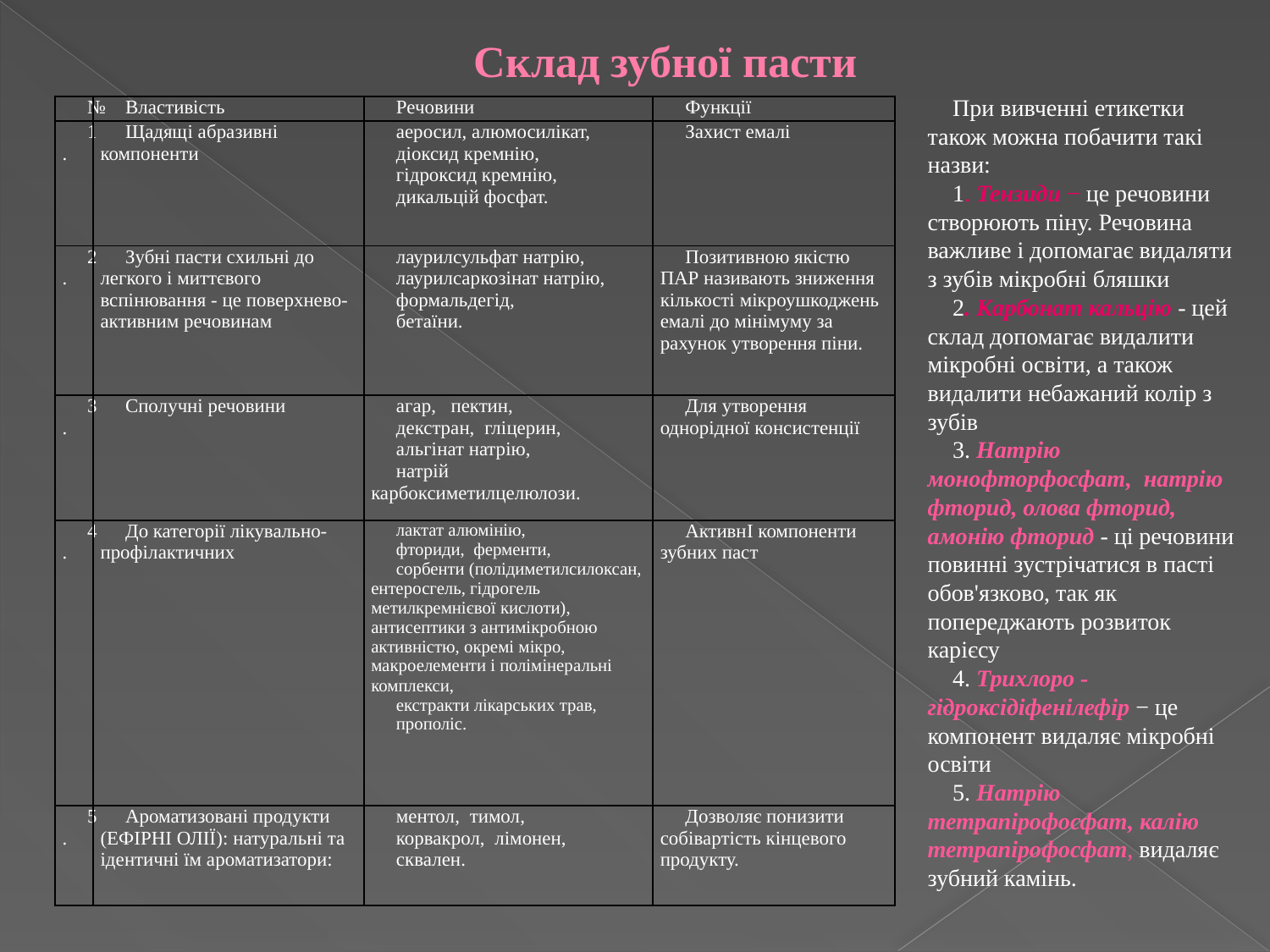

# Склад зубної пасти
При вивченні етикетки також можна побачити такі назви:
1. Тензиди − це речовини створюють піну. Речовина важливе і допомагає видаляти з зубів мікробні бляшки
2. Карбонат кальцію - цей склад допомагає видалити мікробні освіти, а також видалити небажаний колір з зубів
3. Натрію монофторфосфат,  натрію фторид, олова фторид, амонію фторид - ці речовини повинні зустрічатися в пасті обов'язково, так як попереджають розвиток карієсу
4. Трихлоро - гідроксідіфенілефір − це компонент видаляє мікробні освіти
5. Натрію тетрапірофосфат, калію тетрапірофосфат, видаляє зубний камінь.
| № | Властивість | Речовини | Функції |
| --- | --- | --- | --- |
| 1. | Щадящі абразивні компоненти | аеросил, алюмосилікат, діоксид кремнію, гідроксид кремнію, дикальцій фосфат. | Захист емалі |
| 2. | Зубні пасти схильні до легкого і миттєвого вспінювання - це поверхнево-активним речовинам | лаурилсульфат натрію, лаурилсаркозінат натрію, формальдегід, бетаїни. | Позитивною якістю ПАР називають зниження кількості мікроушкоджень емалі до мінімуму за рахунок утворення піни. |
| 3. | Сполучні речовини | агар, пектин, декстран, гліцерин, альгінат натрію, натрій карбоксиметилцелюлози. | Для утворення однорідної консистенції |
| 4. | До категорії лікувально-профілактичних | лактат алюмінію, фториди, ферменти, сорбенти (полідиметилсилоксан, ентеросгель, гідрогель метилкремнієвої кислоти), антисептики з антимікробною активністю, окремі мікро, макроелементи і полімінеральні комплекси, екстракти лікарських трав, прополіс. | АктивнІ компоненти зубних паст |
| 5. | Ароматизовані продукти (ЕФІРНІ ОЛІЇ): натуральні та ідентичні їм ароматизатори: | ментол, тимол, корвакрол, лімонен, сквален. | Дозволяє понизити собівартість кінцевого продукту. |